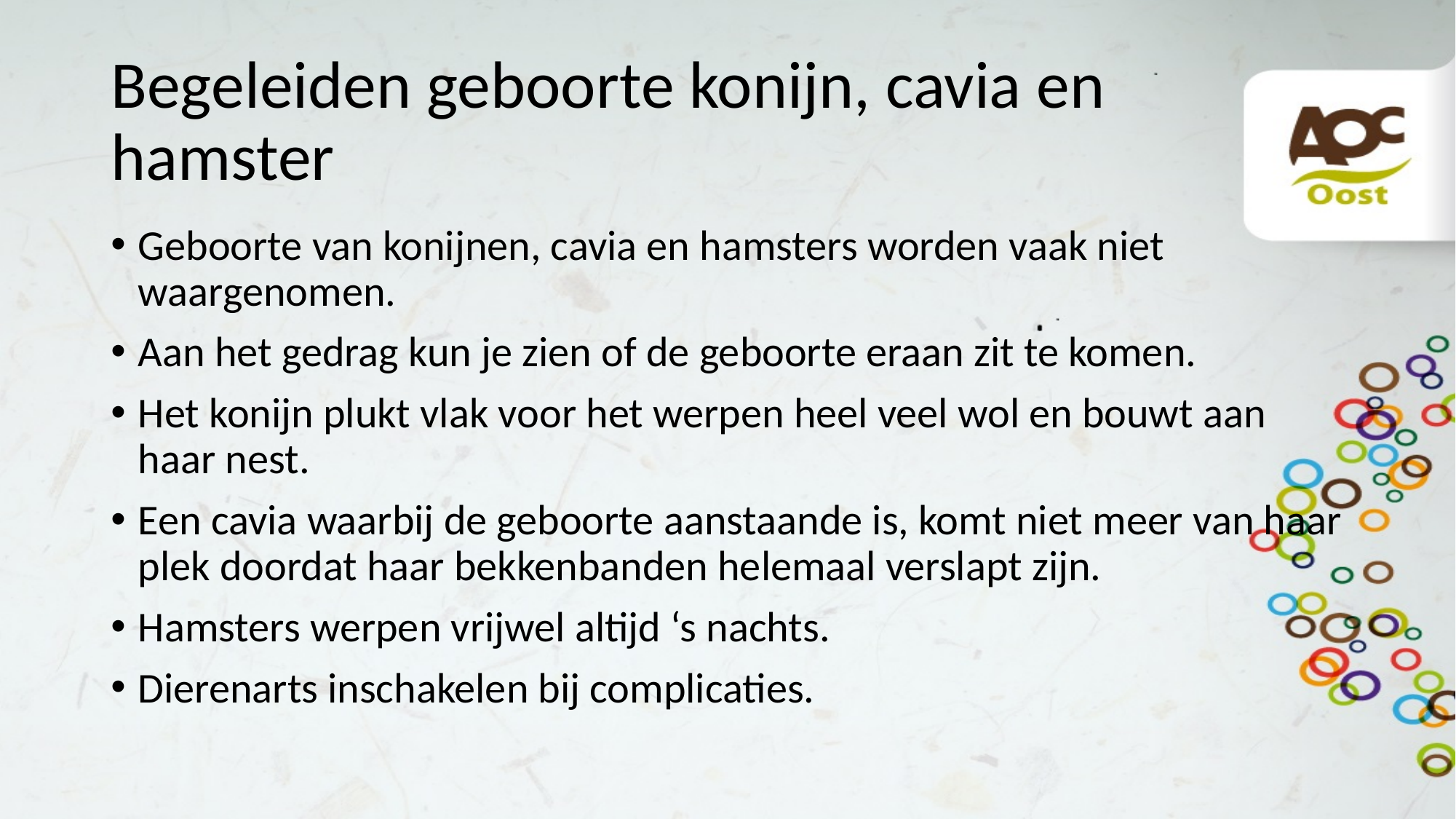

# Begeleiden geboorte konijn, cavia en hamster
Geboorte van konijnen, cavia en hamsters worden vaak niet waargenomen.
Aan het gedrag kun je zien of de geboorte eraan zit te komen.
Het konijn plukt vlak voor het werpen heel veel wol en bouwt aan haar nest.
Een cavia waarbij de geboorte aanstaande is, komt niet meer van haar plek doordat haar bekkenbanden helemaal verslapt zijn.
Hamsters werpen vrijwel altijd ‘s nachts.
Dierenarts inschakelen bij complicaties.